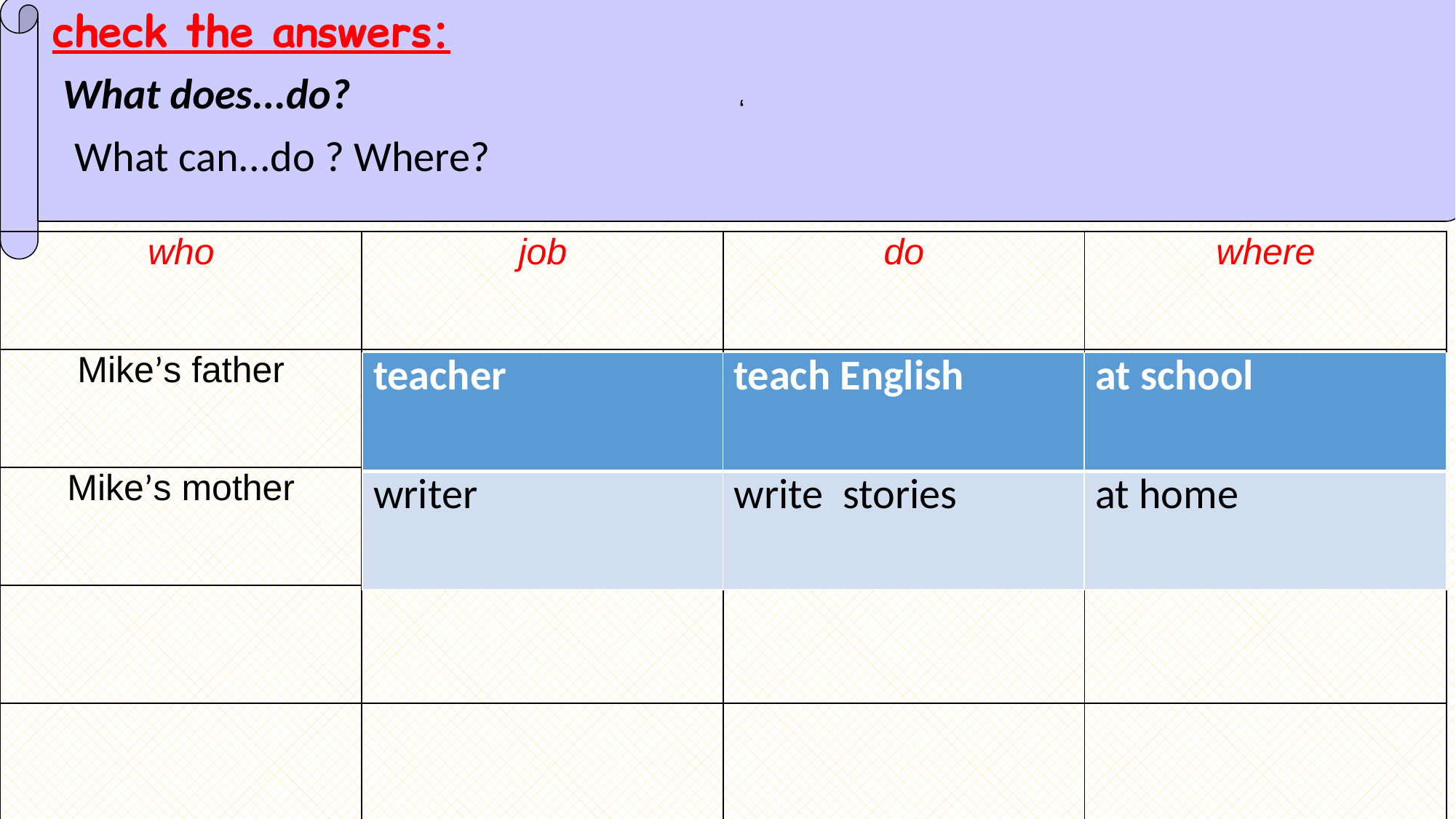

‘
check the answers:
What does...do?
What can...do ? Where?
| who | job | do | where |
| --- | --- | --- | --- |
| Mike’s father |  |  |  |
| Mike’s mother |  |  |  |
|  |  |  |  |
|  |  |  |  |
| teacher | teach English | at school |
| --- | --- | --- |
| writer | write stories | at home |